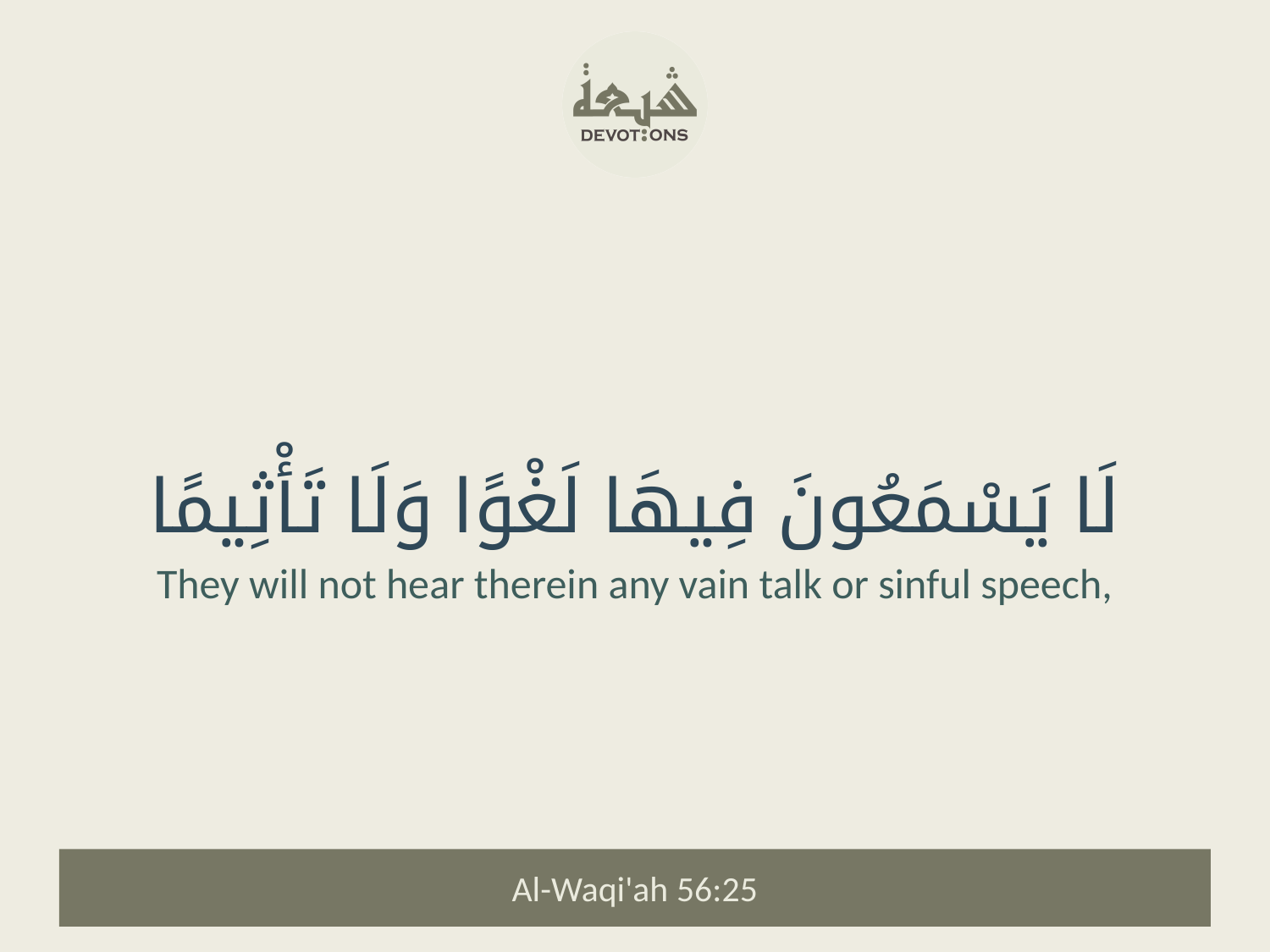

لَا يَسْمَعُونَ فِيهَا لَغْوًا وَلَا تَأْثِيمًا
They will not hear therein any vain talk or sinful speech,
Al-Waqi'ah 56:25